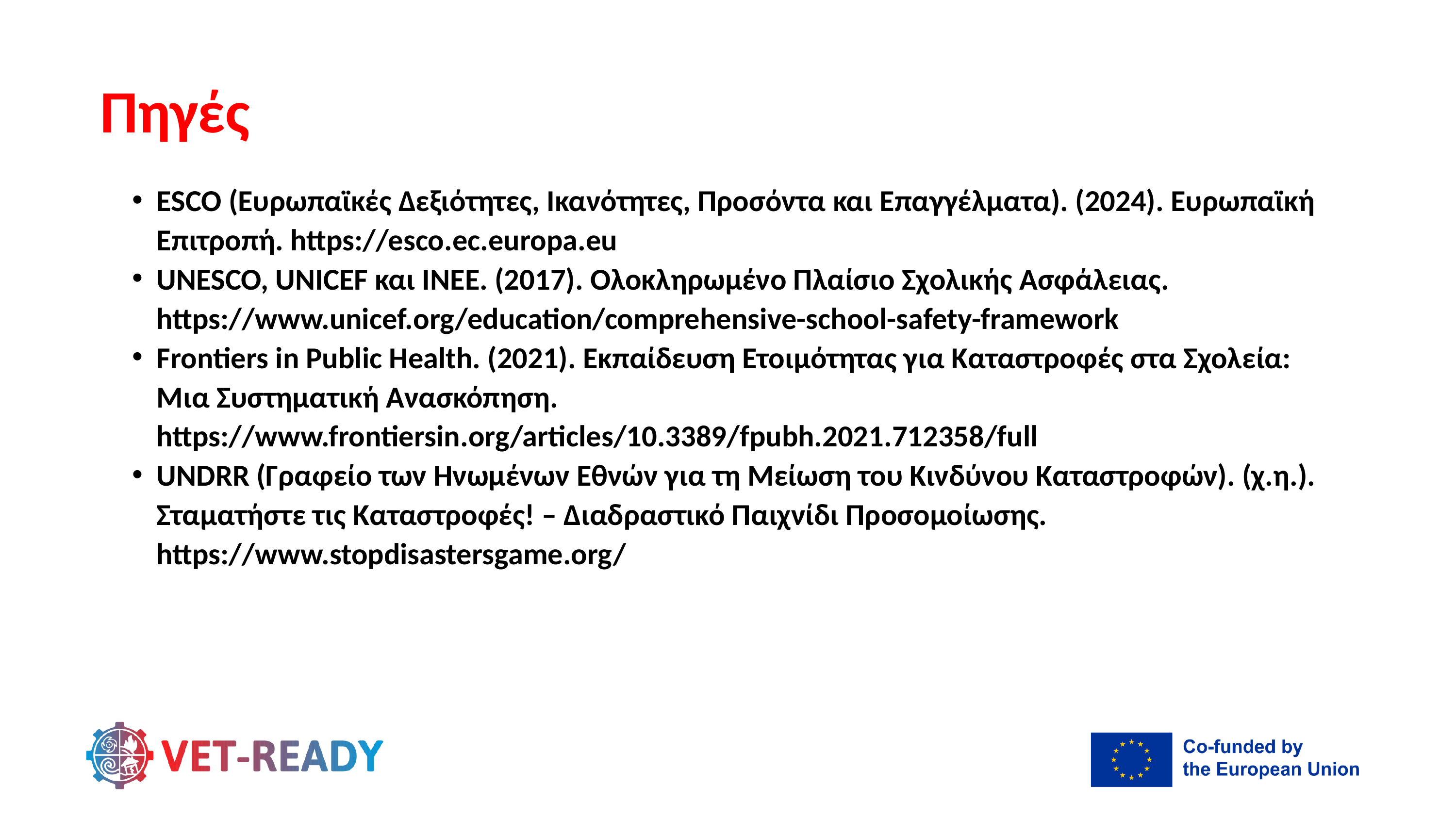

Πηγές
ESCO (Ευρωπαϊκές Δεξιότητες, Ικανότητες, Προσόντα και Επαγγέλματα). (2024). Ευρωπαϊκή Επιτροπή. https://esco.ec.europa.eu
UNESCO, UNICEF και INEE. (2017). Ολοκληρωμένο Πλαίσιο Σχολικής Ασφάλειας. https://www.unicef.org/education/comprehensive-school-safety-framework
Frontiers in Public Health. (2021). Εκπαίδευση Ετοιμότητας για Καταστροφές στα Σχολεία: Μια Συστηματική Ανασκόπηση. https://www.frontiersin.org/articles/10.3389/fpubh.2021.712358/full
UNDRR (Γραφείο των Ηνωμένων Εθνών για τη Μείωση του Κινδύνου Καταστροφών). (χ.η.). Σταματήστε τις Καταστροφές! – Διαδραστικό Παιχνίδι Προσομοίωσης. https://www.stopdisastersgame.org/